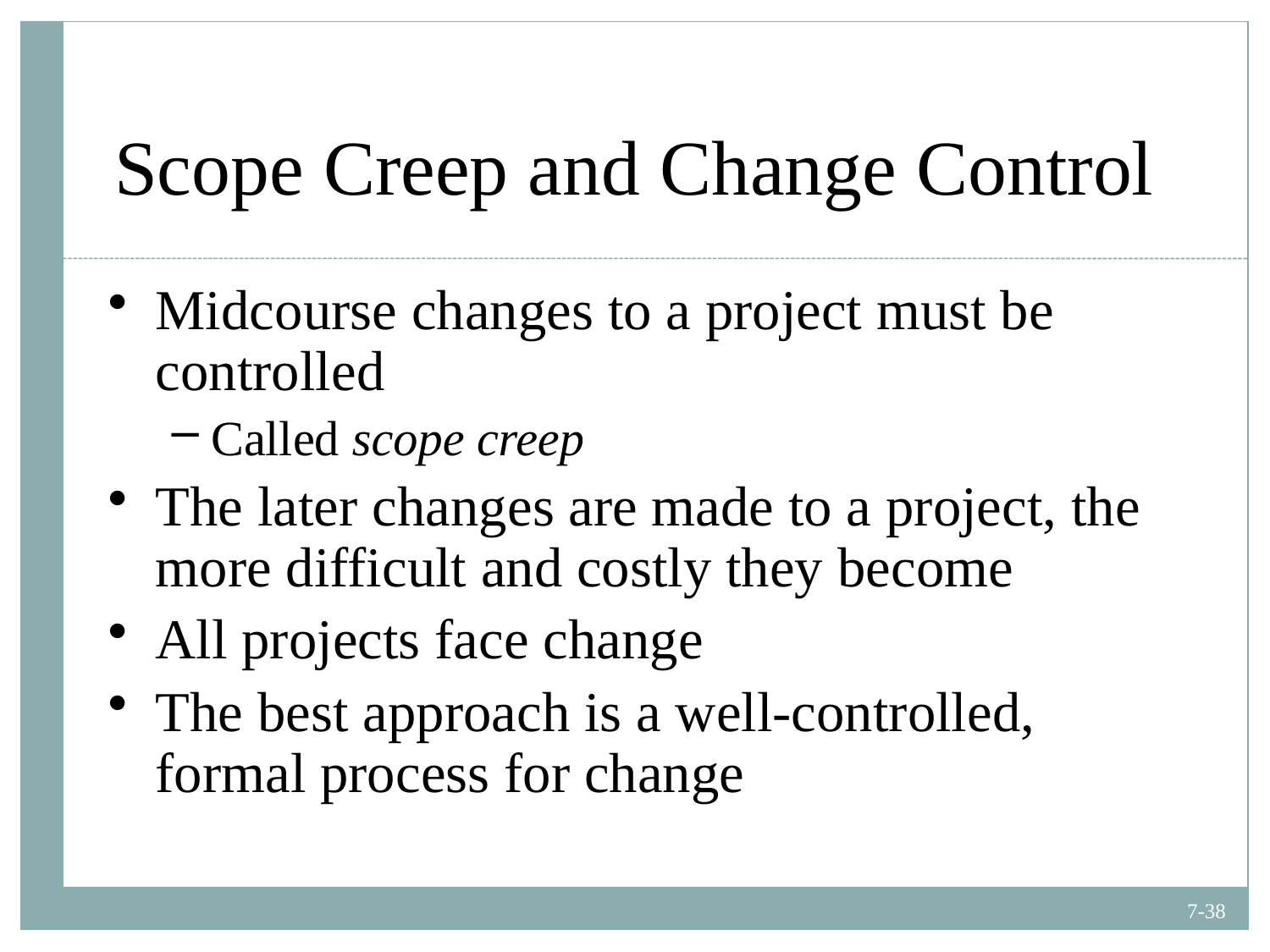

# Scope Creep and Change Control
Midcourse changes to a project must be controlled
Called scope creep
The later changes are made to a project, the more difficult and costly they become
All projects face change
The best approach is a well-controlled, formal process for change